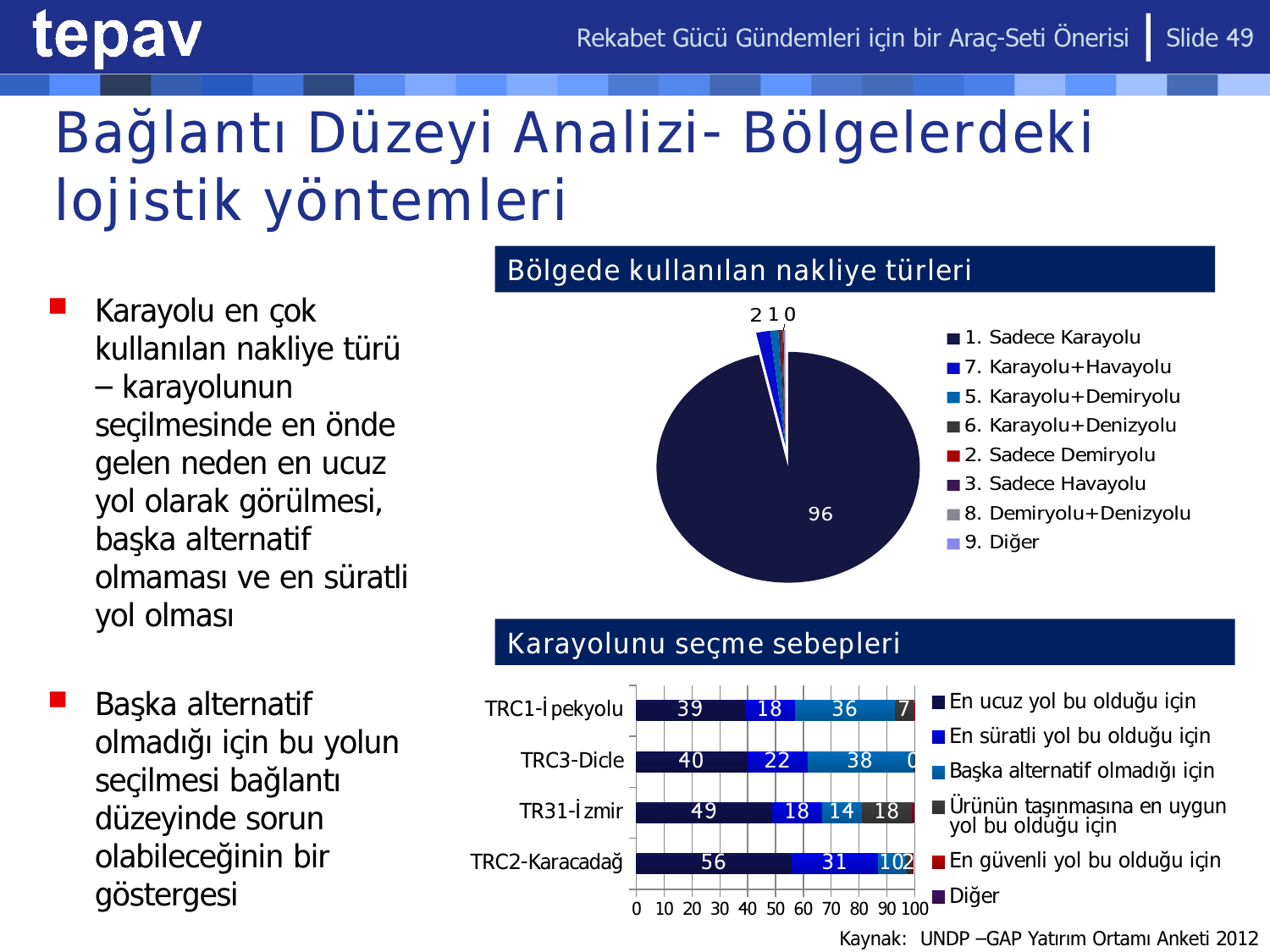

Rekabet Gücü Gündemleri için bir Araç-Seti Önerisi
Slide 49
# Bağlantı Düzeyi Analizi- Bölgelerdeki lojistik yöntemleri
Bölgede kullanılan nakliye türleri

### Chart

| Category |  |
|---|---|
| 1. Sadece Karayolu  | 96.38033495407875 |
| 7. Karayolu+Havayolu | 1.7287952458130698 |
| 5. Karayolu+Demiryolu | 0.9724473257698505 |
| 6. Karayolu+Denizyolu | 0.3781739600216145 |
| 2. Sadece Demiryolu  | 0.16207455429497497 |
| 3. Sadece Havayolu  | 0.10804970286331712 |
| 8. Demiryolu+Denizyolu | 0.0540248514316586 |
| 9. Diğer | 0.16207455429497497 |
Karayolu en çok kullanılan nakliye türü – karayolunun seçilmesinde en önde gelen neden en ucuz yol olarak görülmesi, başka alternatif olmaması ve en süratli yol olması

Başka alternatif olmadığı için bu yolun seçilmesi bağlantı düzeyinde sorun olabileceğinin bir göstergesi

Karayolunu seçme sebepleri

### Chart

| Category | En ucuz yol bu olduğu için | En süratli yol bu olduğu için | Başka alternatif olmadığı için | Ürünün taşınmasına en uygun yol bu olduğu için | En güvenli yol bu olduğu için | Diğer |
|---|---|---|---|---|---|---|
| TRC2-Karacadağ | 56.0 | 31.0 | 10.0 | 1.86 | 0.4900000000000003 | 0.23 |
| TR31-İzmir | 49.0 | 17.72 | 14.48 | 17.91 | 0.25 | 0.3700000000000004 |
| TRC3-Dicle | 40.0 | 21.53 | 38.0 | 0.4900000000000003 | 0.2800000000000001 | 0.0 |
| TRC1-İpekyolu | 39.0 | 18.1 | 36.0 | 6.68 | 0.22 | 0.0 |
Kaynak:  UNDP –GAP Yatırım Ortamı Anketi 2012